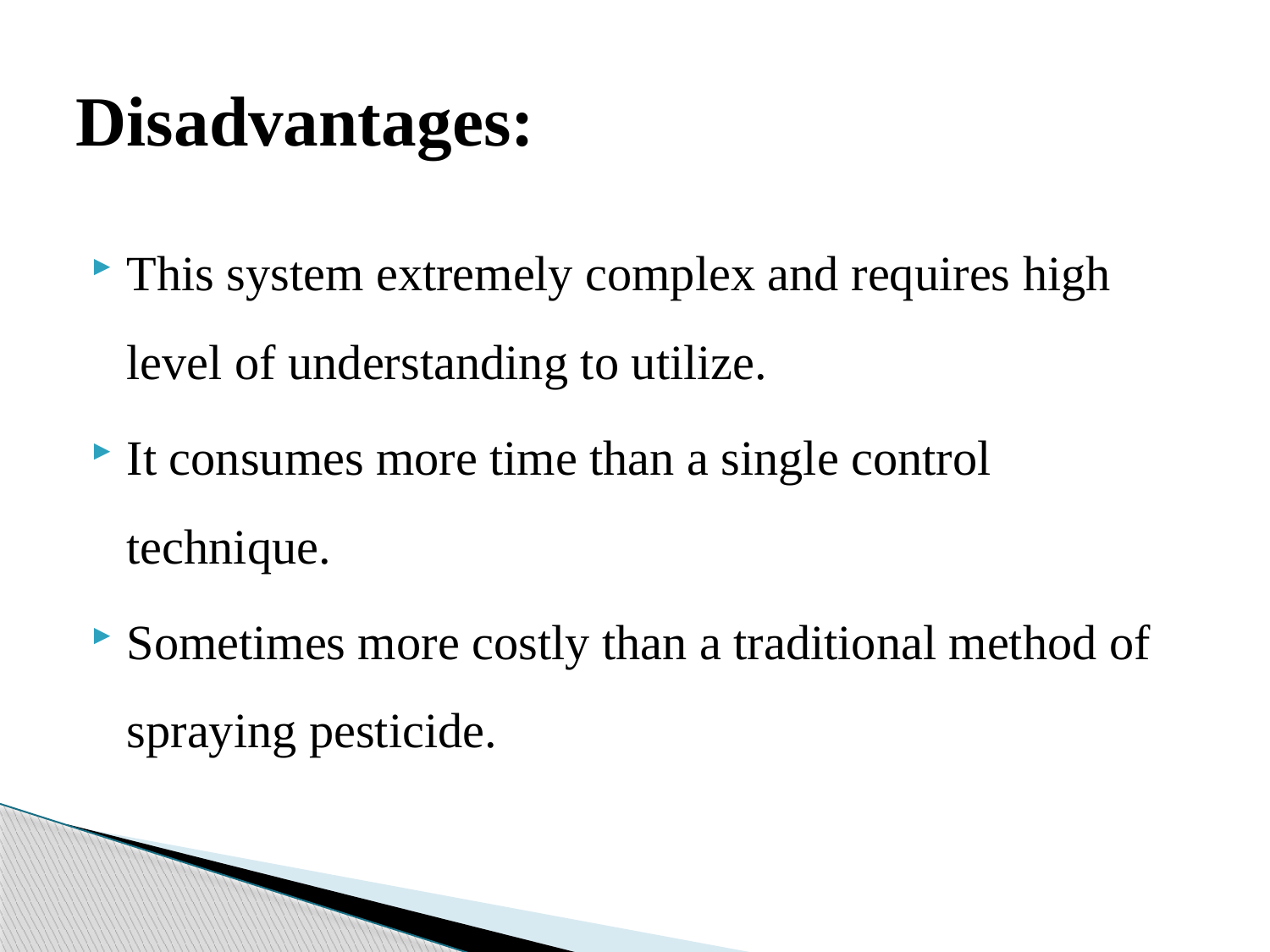

# Disadvantages:
This system extremely complex and requires high level of understanding to utilize.
It consumes more time than a single control technique.
Sometimes more costly than a traditional method of spraying pesticide.